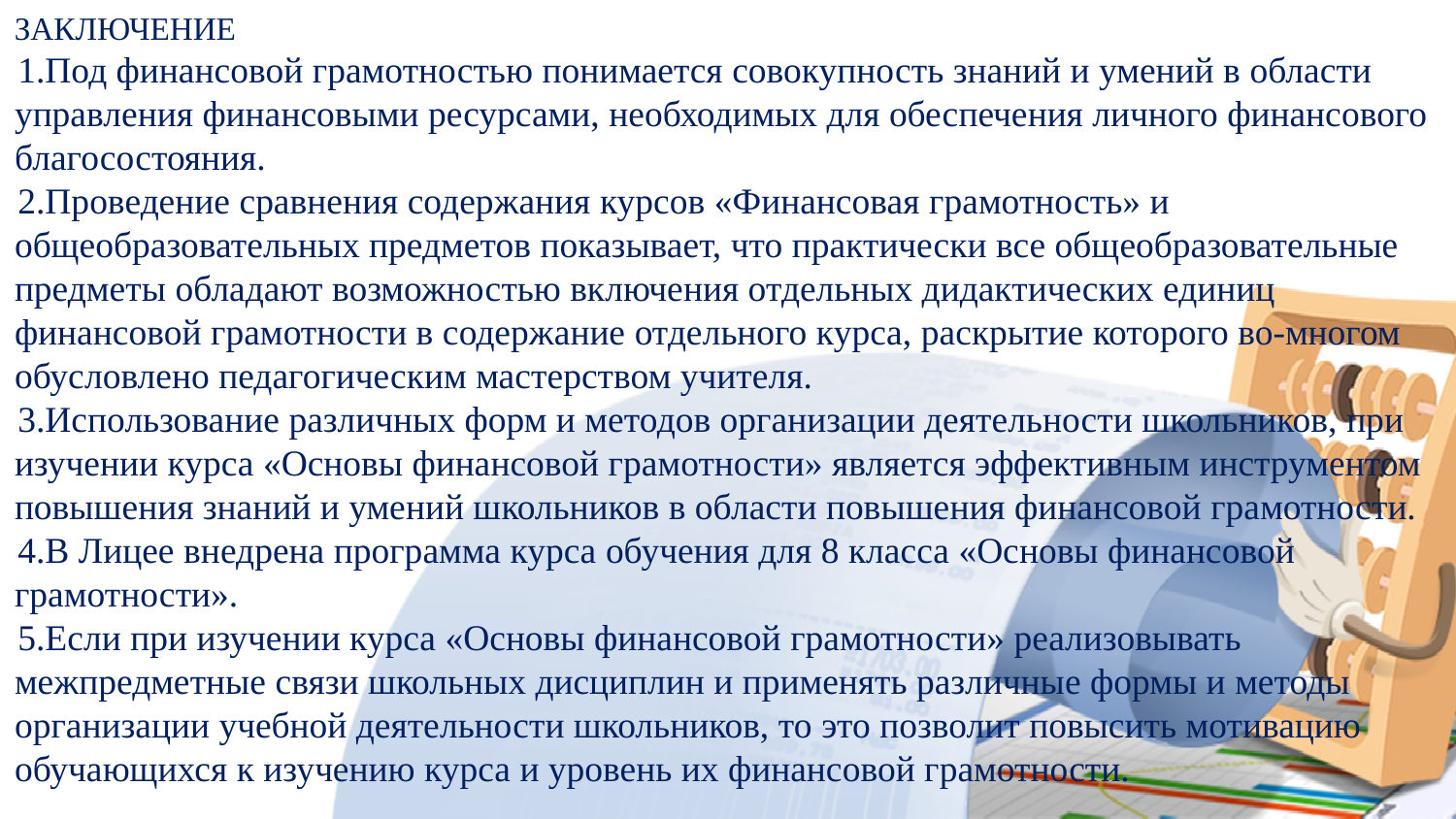

ЗАКЛЮЧЕНИЕ
Под финансовой грамотностью понимается совокупность знаний и умений в области управления финансовыми ресурсами, необходимых для обеспечения личного финансового благосостояния.
Проведение сравнения содержания курсов «Финансовая грамотность» и общеобразовательных предметов показывает, что практически все общеобразовательные предметы обладают возможностью включения отдельных дидактических единиц финансовой грамотности в содержание отдельного курса, раскрытие которого во-многом обусловлено педагогическим мастерством учителя.
Использование различных форм и методов организации деятельности школьников, при изучении курса «Основы финансовой грамотности» является эффективным инструментом повышения знаний и умений школьников в области повышения финансовой грамотности.
В Лицее внедрена программа курса обучения для 8 класса «Основы финансовой грамотности».
Если при изучении курса «Основы финансовой грамотности» реализовывать межпредметные связи школьных дисциплин и применять различные формы и методы организации учебной деятельности школьников, то это позволит повысить мотивацию обучающихся к изучению курса и уровень их финансовой грамотности.